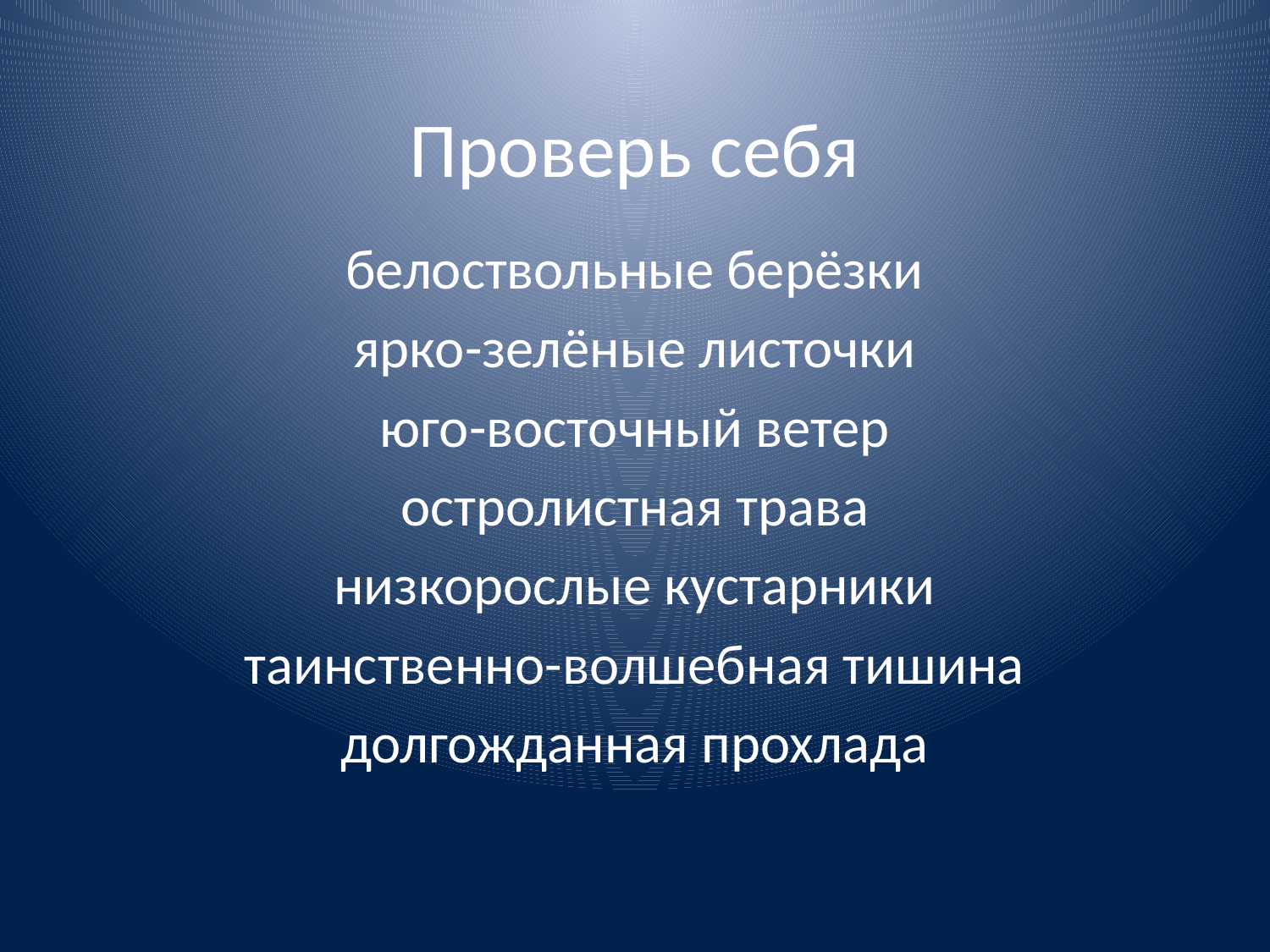

# Проверь себя
белоствольные берёзки
ярко-зелёные листочки
юго-восточный ветер
остролистная трава
низкорослые кустарники
таинственно-волшебная тишина
долгожданная прохлада